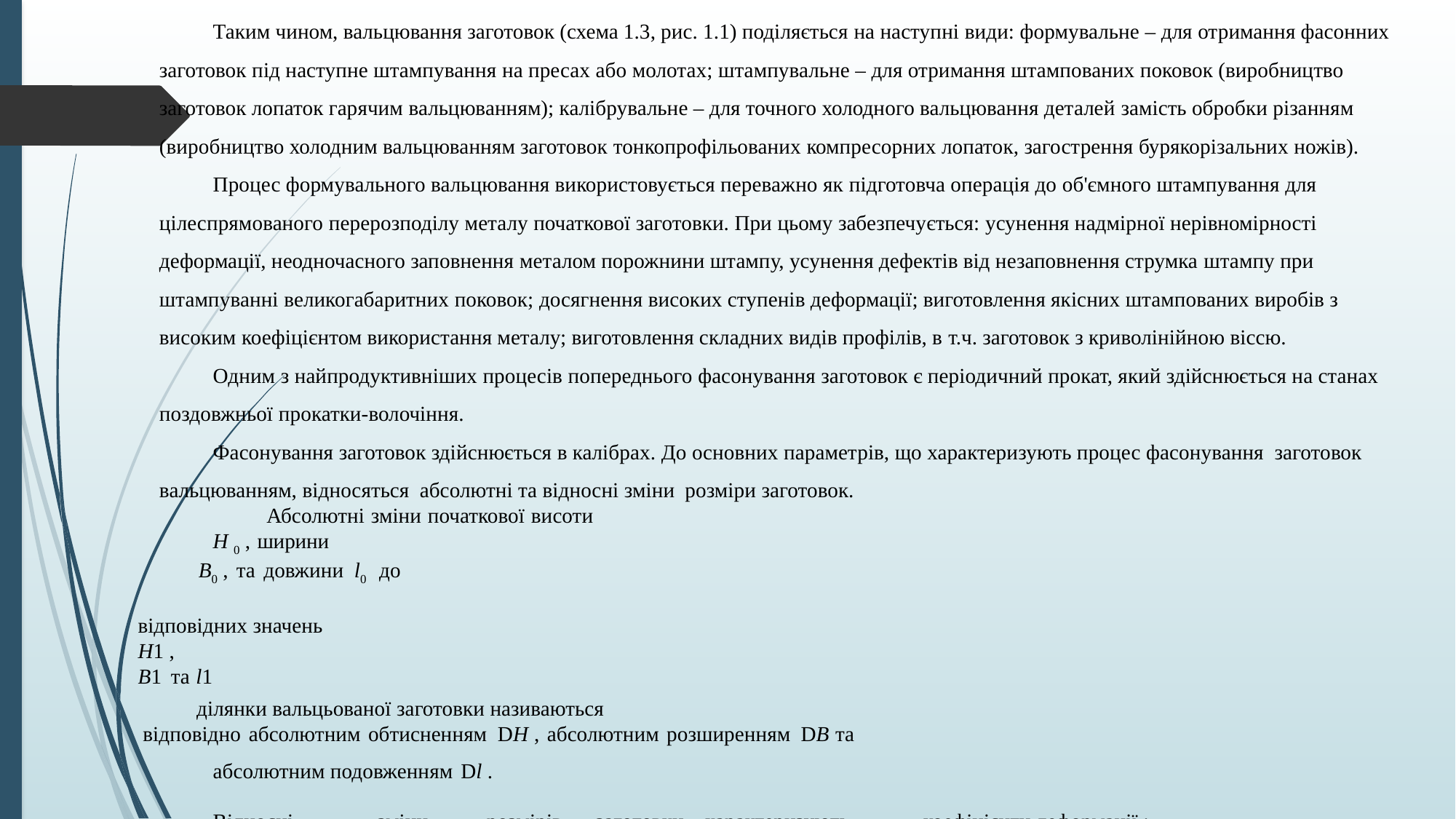

Таким чином, вальцювання заготовок (схема 1.3, рис. 1.1) поділяється на наступні види: формувальне – для отримання фасонних заготовок під наступне штампування на пресах або молотах; штампувальне – для отримання штампованих поковок (виробництво заготовок лопаток гарячим вальцюванням); калібрувальне – для точного холодного вальцювання деталей замість обробки різанням (виробництво холодним вальцюванням заготовок тонкопрофільованих компресорних лопаток, загострення бурякорізальних ножів).
Процес формувального вальцювання використовується переважно як підготовча операція до об'ємного штампування для цілеспрямованого перерозподілу металу початкової заготовки. При цьому забезпечується: усунення надмірної нерівномірності деформації, неодночасного заповнення металом порожнини штампу, усунення дефектів від незаповнення струмка штампу при штампуванні великогабаритних поковок; досягнення високих ступенів деформації; виготовлення якісних штампованих виробів з високим коефіцієнтом використання металу; виготовлення складних видів профілів, в т.ч. заготовок з криволінійною віссю.
Одним з найпродуктивніших процесів попереднього фасонування заготовок є періодичний прокат, який здійснюється на станах поздовжньої прокатки-волочіння.
Фасонування заготовок здійснюється в калібрах. До основних параметрів, що характеризують процес фасонування заготовок вальцюванням, відносяться абсолютні та відносні зміни розміри заготовок.
Абсолютні зміни початкової висоти
H 0 , ширини
B0 , та довжини l0 до
відповідних значень
H1 ,
B1 та l1
ділянки вальцьованої заготовки називаються
відповідно абсолютним обтисненням  DH , абсолютним розширенням DB та
абсолютним подовженням Dl .
Відносні	зміни	розмірів	заготовки	характеризують	коефіцієнти деформації :